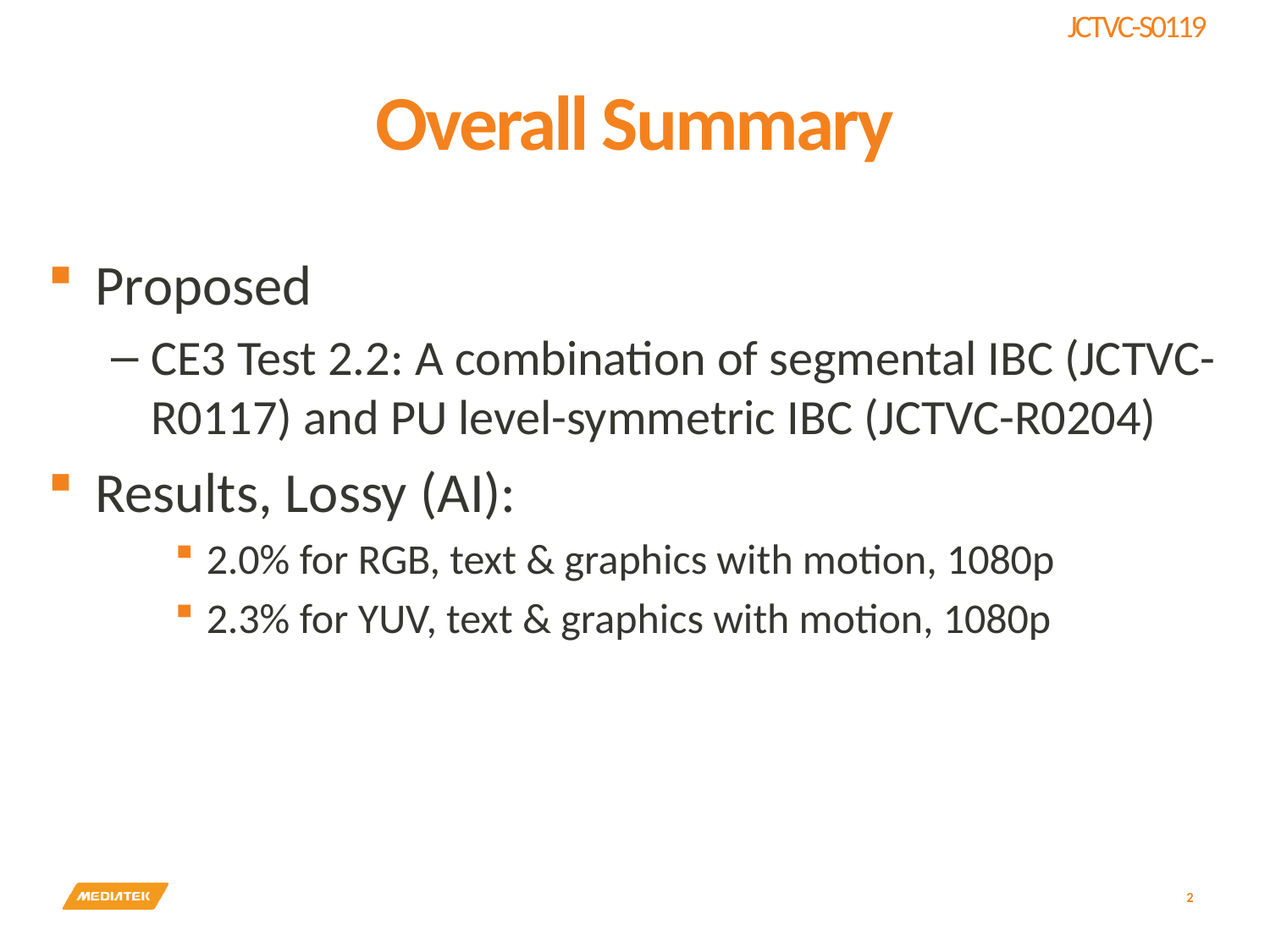

# Overall Summary
Proposed
CE3 Test 2.2: A combination of segmental IBC (JCTVC-R0117) and PU level-symmetric IBC (JCTVC-R0204)
Results, Lossy (AI):
2.0% for RGB, text & graphics with motion, 1080p
2.3% for YUV, text & graphics with motion, 1080p
2